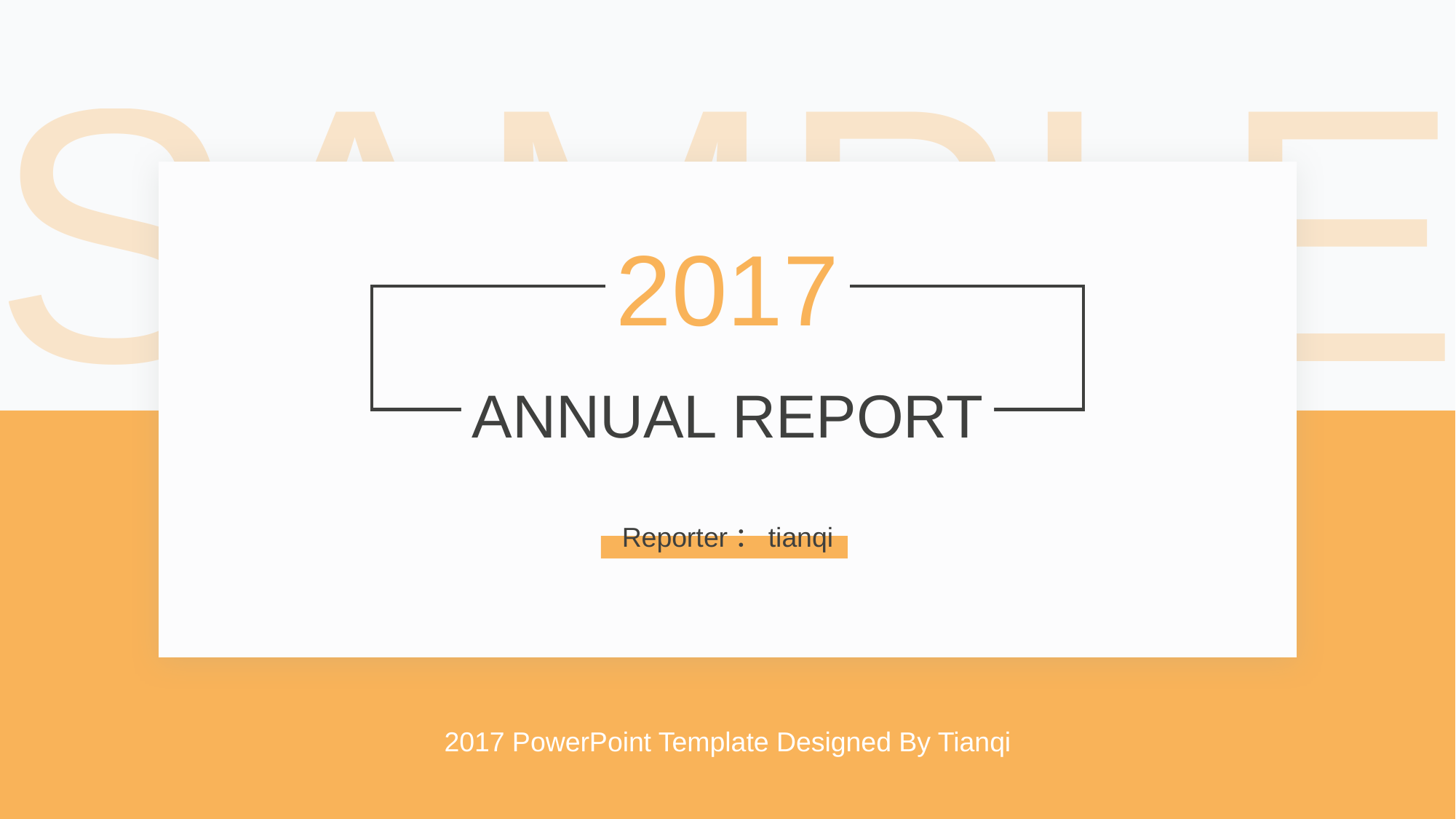

SAMPLE

2017

ANNUAL REPORT

Reporter：tianqi

2017 PowerPoint Template Designed By Tianqi